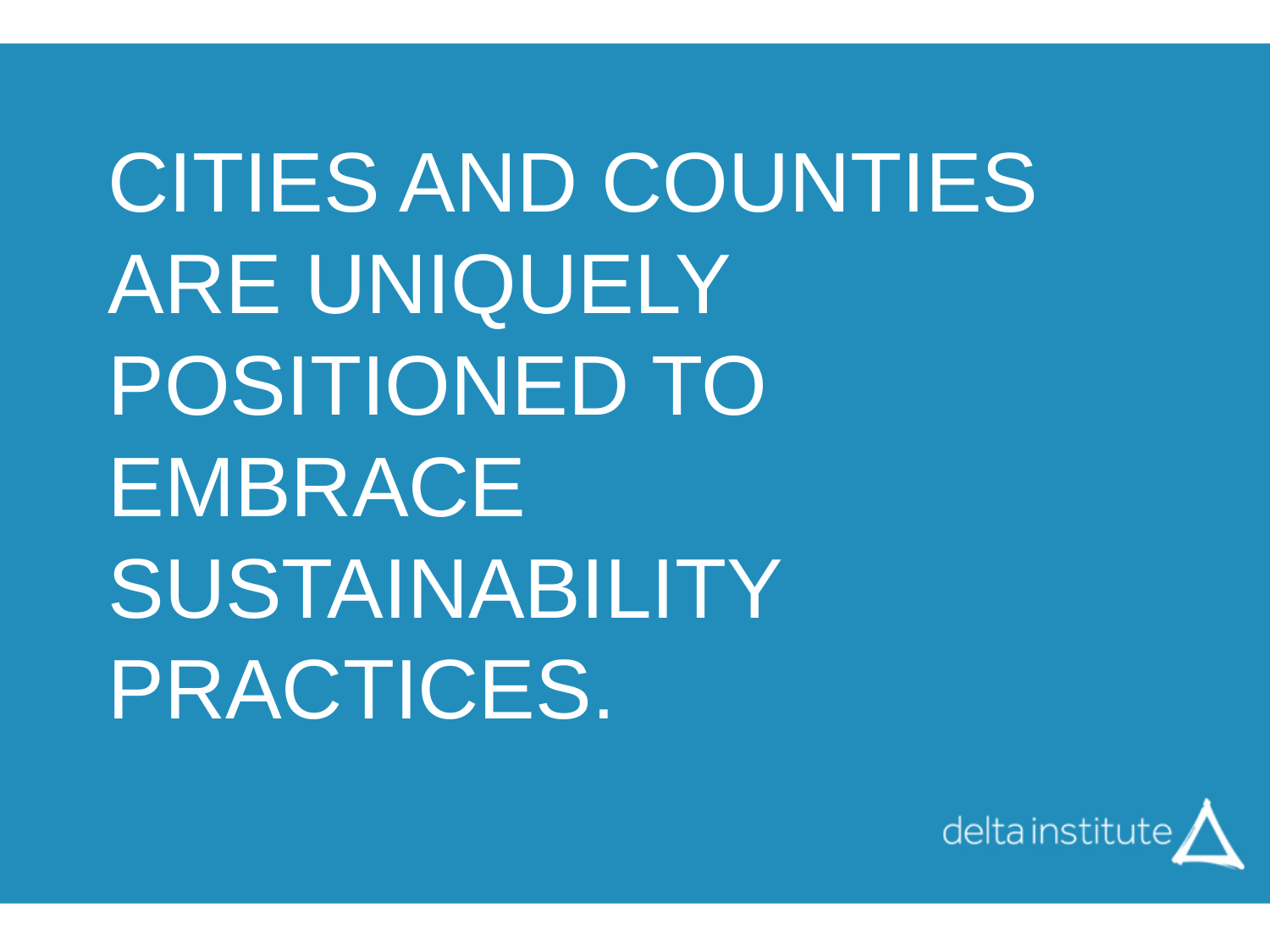

# CITIES AND COUNTIES ARE UNIQUELY POSITIONED TO EMBRACE SUSTAINABILITY PRACTICES.